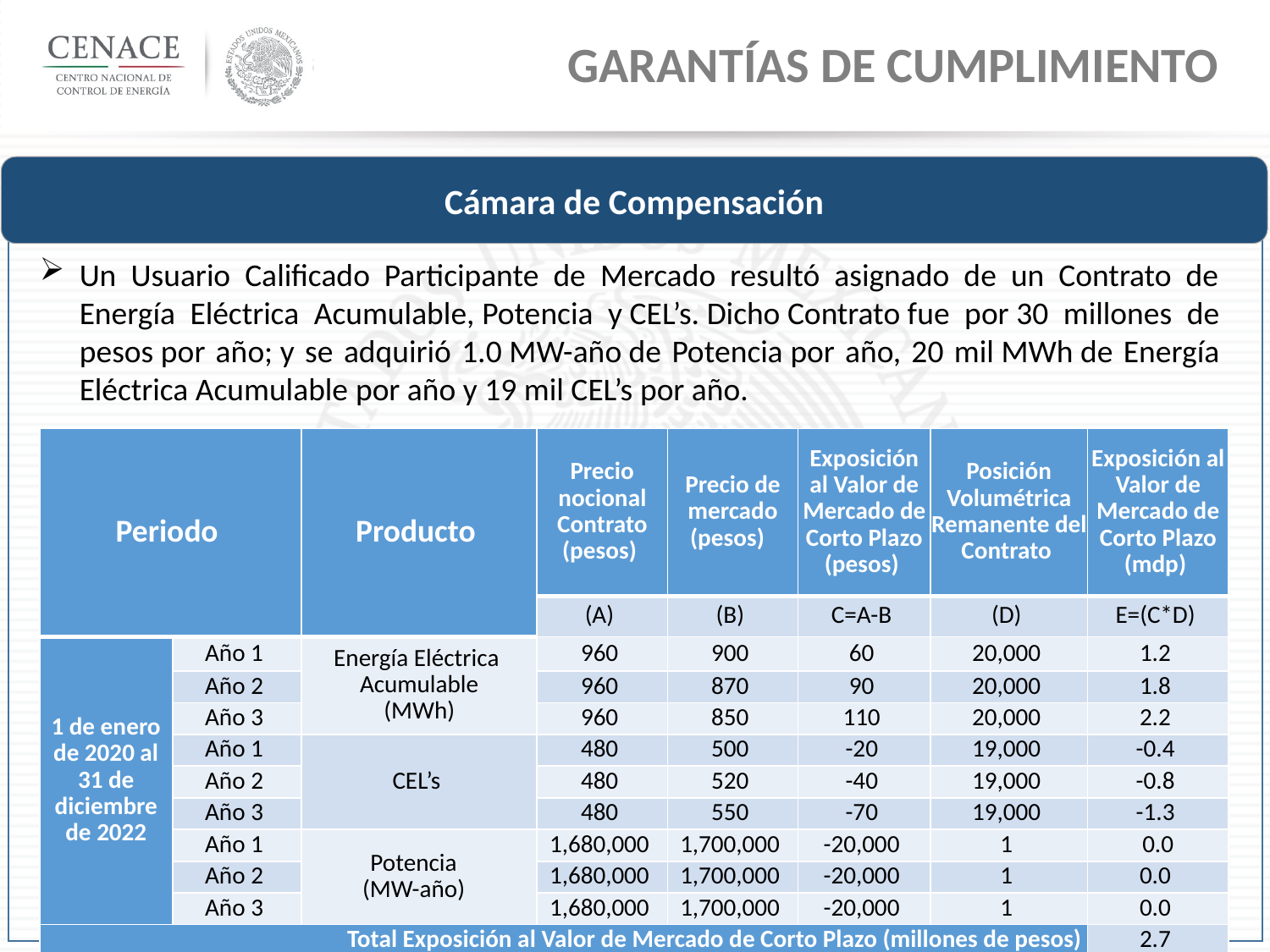

Garantías de Cumplimiento
Cámara de Compensación

Un Usuario Calificado Participante de Mercado resultó asignado de un Contrato de Energía Eléctrica Acumulable, Potencia y CEL’s. Dicho Contrato fue por 30 millones de pesos por año; y se adquirió 1.0 MW-año de Potencia por año, 20 mil MWh de Energía Eléctrica Acumulable por año y 19 mil CEL’s por año.
| Periodo |  | Producto | Precio nocional Contrato (pesos) | Precio de mercado (pesos) | Exposición al Valor de Mercado de Corto Plazo (pesos) | Posición Volumétrica Remanente del Contrato | Exposición al Valor de Mercado de Corto Plazo (mdp) |
| --- | --- | --- | --- | --- | --- | --- | --- |
|  |  |  | (A) | (B) | C=A-B | (D) | E=(C\*D) |
| 1 de enero de 2020 al 31 de diciembre de 2022 | Año 1 | Energía Eléctrica  Acumulable  (MWh) | 960 | 900 | 60 | 20,000 | 1.2 |
|  | Año 2 |  | 960 | 870 | 90 | 20,000 | 1.8 |
|  | Año 3 |  | 960 | 850 | 110 | 20,000 | 2.2 |
|  | Año 1 | CEL’s | 480 | 500 | -20 | 19,000 | -0.4 |
|  | Año 2 |  | 480 | 520 | -40 | 19,000 | -0.8 |
|  | Año 3 |  | 480 | 550 | -70 | 19,000 | -1.3 |
|  | Año 1 | Potencia   (MW-año) | 1,680,000 | 1,700,000 | -20,000 | 1 | 0.0 |
|  | Año 2 |  | 1,680,000 | 1,700,000 | -20,000 | 1 | 0.0 |
|  | Año 3 |  | 1,680,000 | 1,700,000 | -20,000 | 1 | 0.0 |
| Total Exposición al Valor de Mercado de Corto Plazo (millones de pesos) |  |  |  |  |  |  | 2.7 |
40